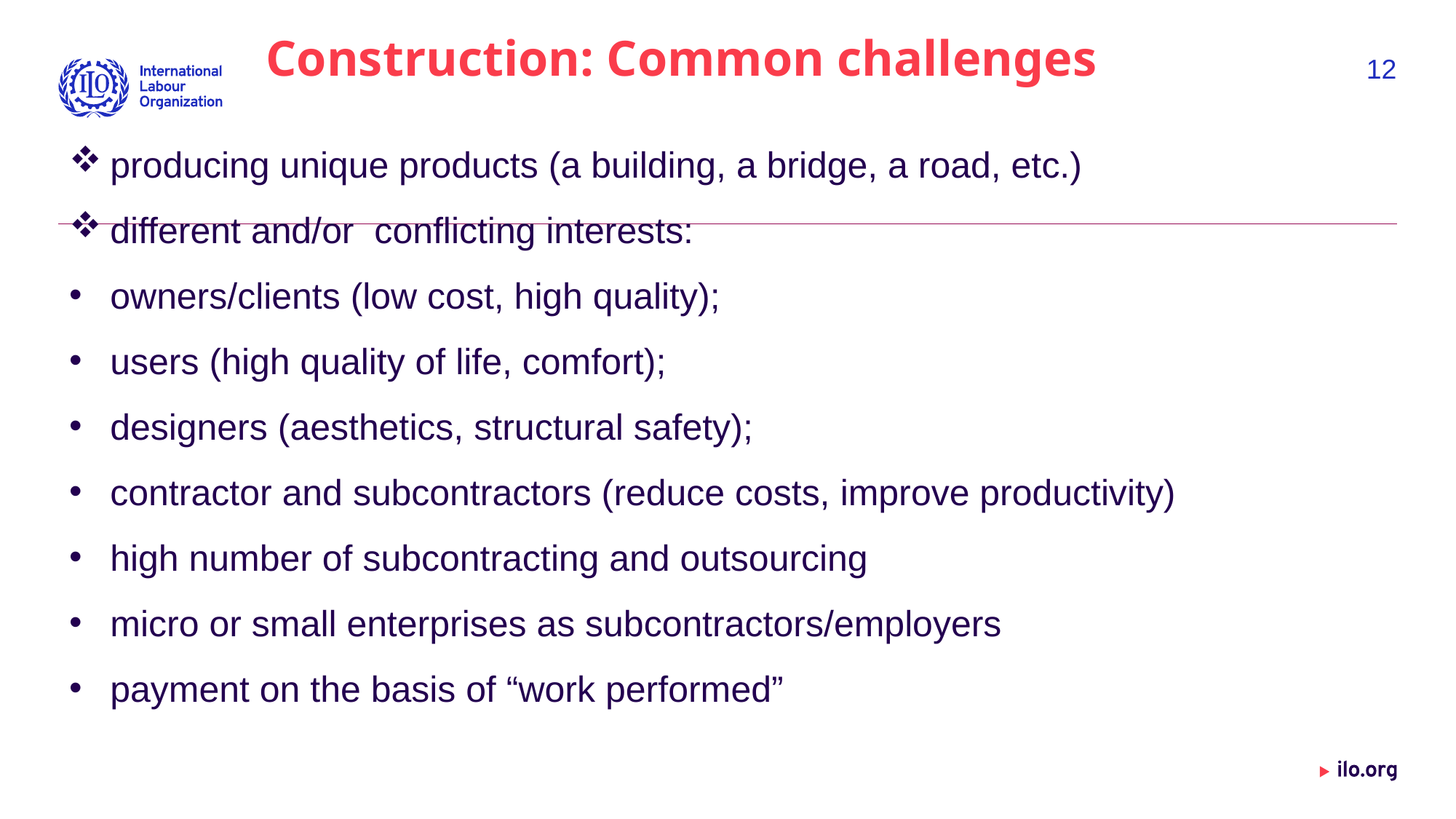

Construction: Common challenges
12
producing unique products (a building, a bridge, a road, etc.)
different and/or  conflicting interests:
owners/clients (low cost, high quality);
users (high quality of life, comfort);
designers (aesthetics, structural safety);
contractor and subcontractors (reduce costs, improve productivity)
high number of subcontracting and outsourcing
micro or small enterprises as subcontractors/employers
payment on the basis of “work performed”
Date: Monday / 01 / October / 2019